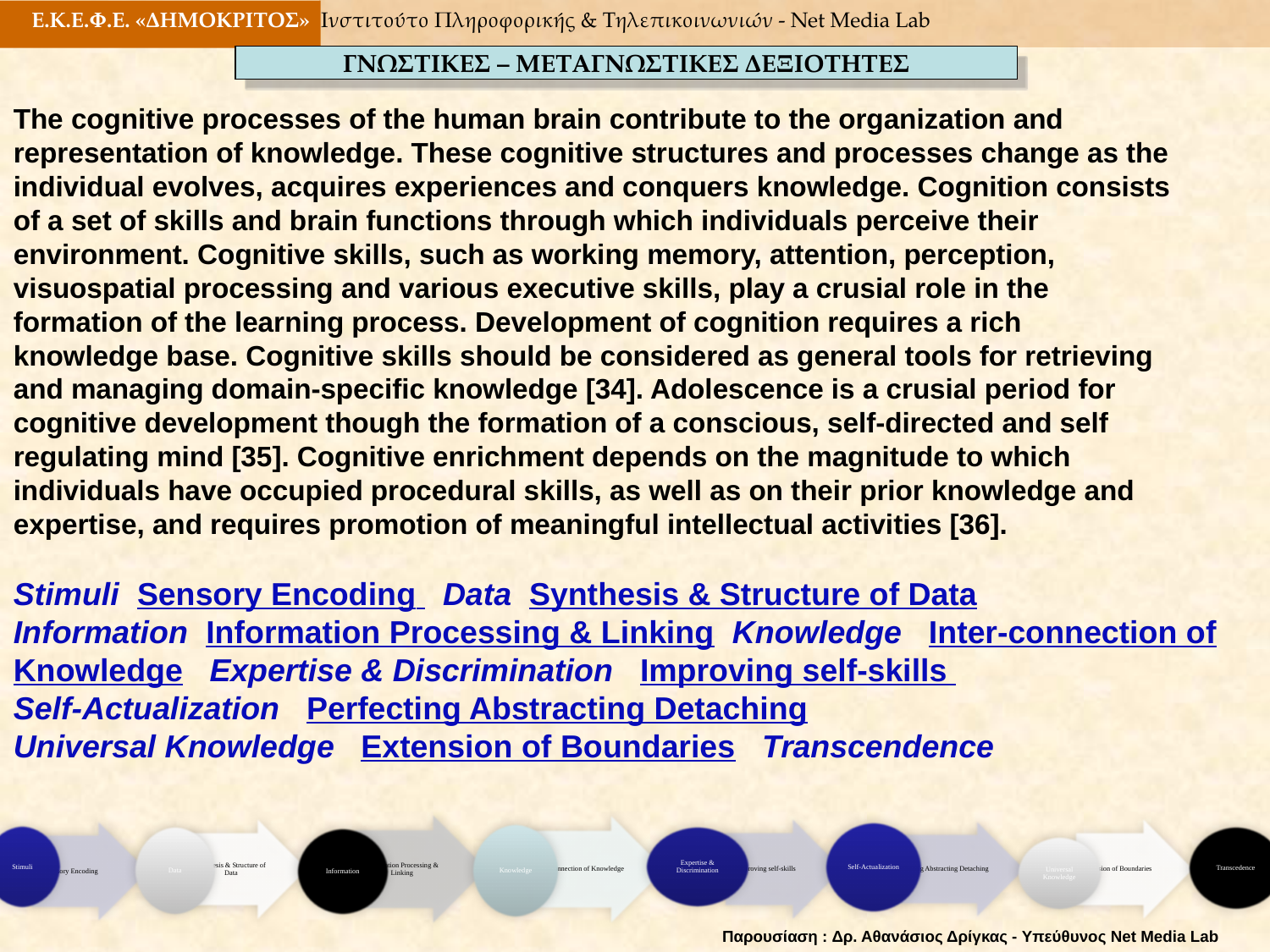

Ε.Κ.Ε.Φ.Ε. «ΔΗΜΟΚΡΙΤΟΣ»  Ινστιτούτο Πληροφορικής & Τηλεπικοινωνιών - Net Media Lab

ΓΝΩΣΤΙΚΕΣ – ΜΕΤΑΓΝΩΣΤΙΚΕΣ ΔΕΞΙΟΤΗΤΕΣ

The cognitive processes of the human brain contribute to the organization and
representation of knowledge. These cognitive structures and processes change as the
individual evolves, acquires experiences and conquers knowledge. Cognition consists
of a set of skills and brain functions through which individuals perceive their
environment. Cognitive skills, such as working memory, attention, perception,
visuospatial processing and various executive skills, play a crusial role in the
formation of the learning process. Development of cognition requires a rich
knowledge base. Cognitive skills should be considered as general tools for retrieving
and managing domain-specific knowledge [34]. Adolescence is a crusial period for
cognitive development though the formation of a conscious, self-directed and self
regulating mind [35]. Cognitive enrichment depends on the magnitude to which
individuals have occupied procedural skills, as well as on their prior knowledge and
expertise, and requires promotion of meaningful intellectual activities [36].

Stimuli  Sensory Encoding   Data  Synthesis & Structure of Data
Information  Information Processing & Linking  Knowledge   Inter-connection of Knowledge   Expertise & Discrimination   Improving self-skills
Self-Actualization   Perfecting Abstracting Detaching
Universal Knowledge   Extension of Boundaries   Transcendence

Sensory Encoding
Stimuli
Synthesis & Structure of Data
Data
Information Processing & Linking
Information
Inter-connection of Knowledge
Knowledge
Improving self-skills
Expertise & Discrimination
Perfecting Abstracting Detaching
Self-Actualization
Extension of Boundaries
Universal Knowledge
Transcedence
Παρουσίαση : Δρ. Αθανάσιος Δρίγκας - Υπεύθυνος Net Media Lab